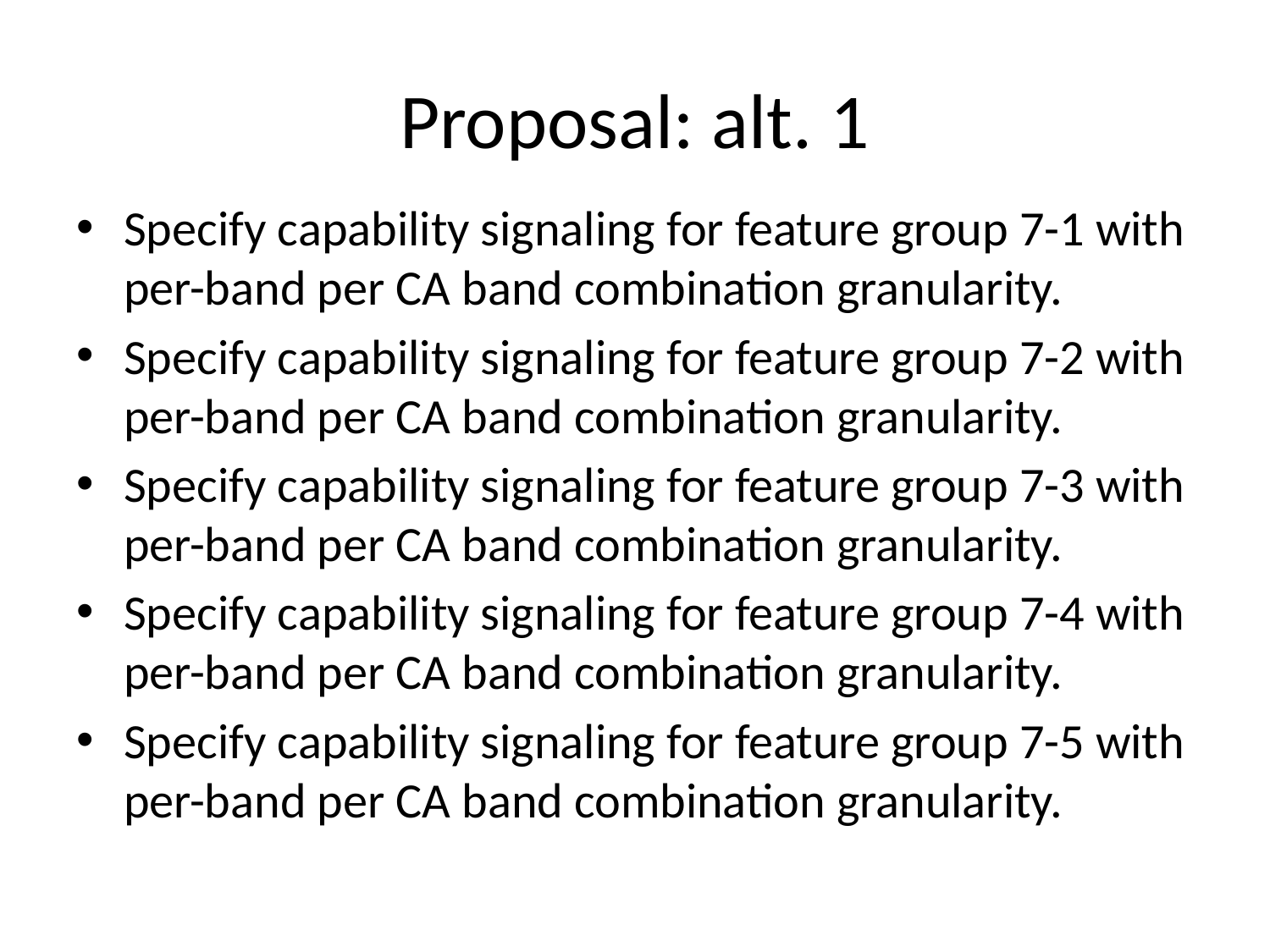

# Proposal: alt. 1
Specify capability signaling for feature group 7-1 with per-band per CA band combination granularity.
Specify capability signaling for feature group 7-2 with per-band per CA band combination granularity.
Specify capability signaling for feature group 7-3 with per-band per CA band combination granularity.
Specify capability signaling for feature group 7-4 with per-band per CA band combination granularity.
Specify capability signaling for feature group 7-5 with per-band per CA band combination granularity.